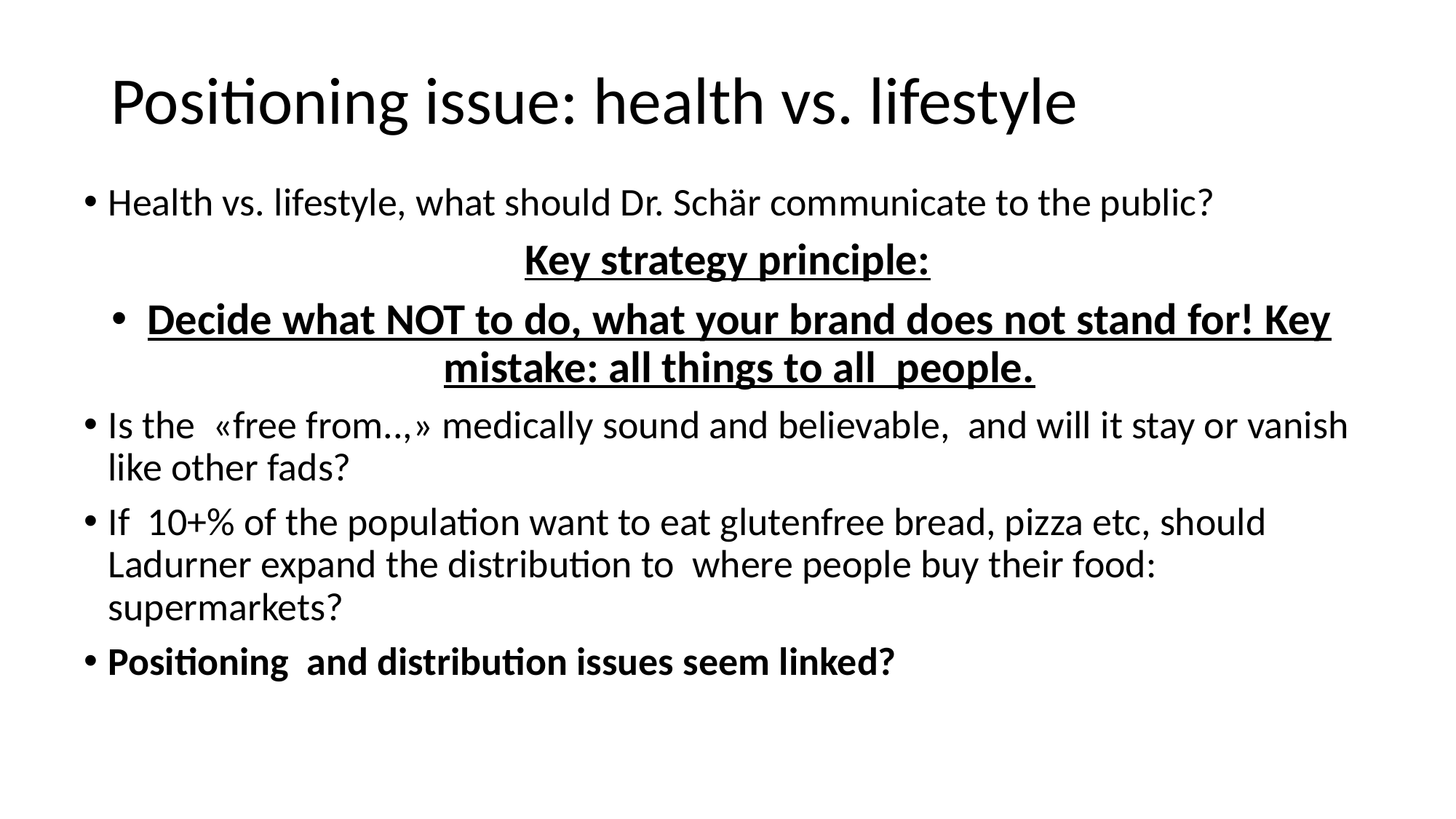

# Positioning issue: health vs. lifestyle

Health vs. lifestyle, what should Dr. Schär communicate to the public?
Key strategy principle:
Decide what NOT to do, what your brand does not stand for! Key mistake: all things to all  people.
Is the  «free from..,» medically sound and believable,  and will it stay or vanish like other fads?
If  10+% of the population want to eat glutenfree bread, pizza etc, should Ladurner expand the distribution to  where people buy their food: supermarkets?
Positioning  and distribution issues seem linked?